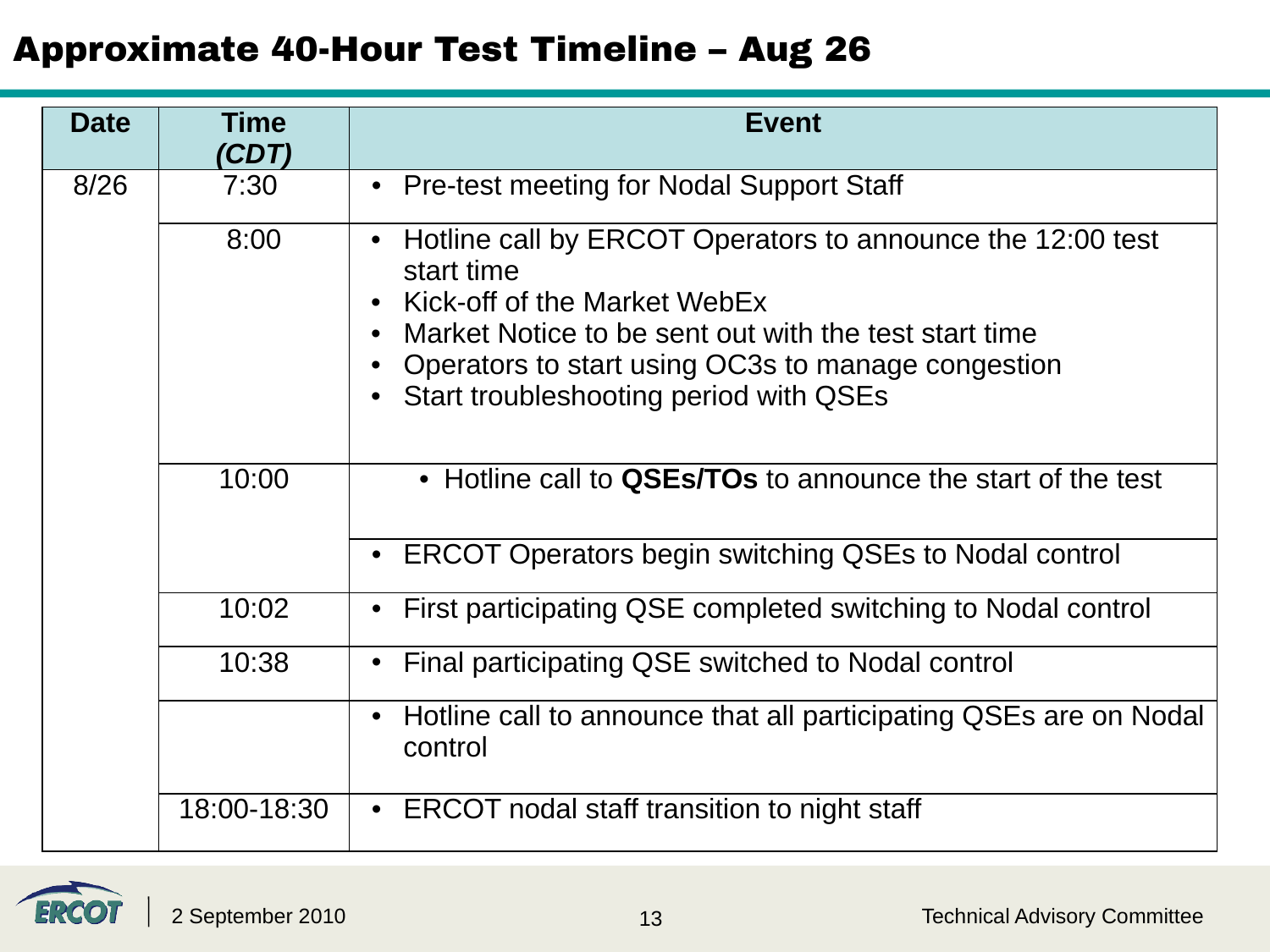

# Approximate 40-Hour Test Timeline – Aug 26
| Date | Time (CDT) | Event |
| --- | --- | --- |
| 8/26 | 7:30 | Pre-test meeting for Nodal Support Staff |
|  | 8:00 | Hotline call by ERCOT Operators to announce the 12:00 test start time Kick-off of the Market WebEx Market Notice to be sent out with the test start time Operators to start using OC3s to manage congestion Start troubleshooting period with QSEs |
|  | 10:00 | Hotline call to QSEs/TOs to announce the start of the test |
|  |  | ERCOT Operators begin switching QSEs to Nodal control |
|  | 10:02 | First participating QSE completed switching to Nodal control |
|  | 10:38 | Final participating QSE switched to Nodal control |
|  |  | Hotline call to announce that all participating QSEs are on Nodal control |
|  | 18:00-18:30 | ERCOT nodal staff transition to night staff |
2 September 2010
Technical Advisory Committee